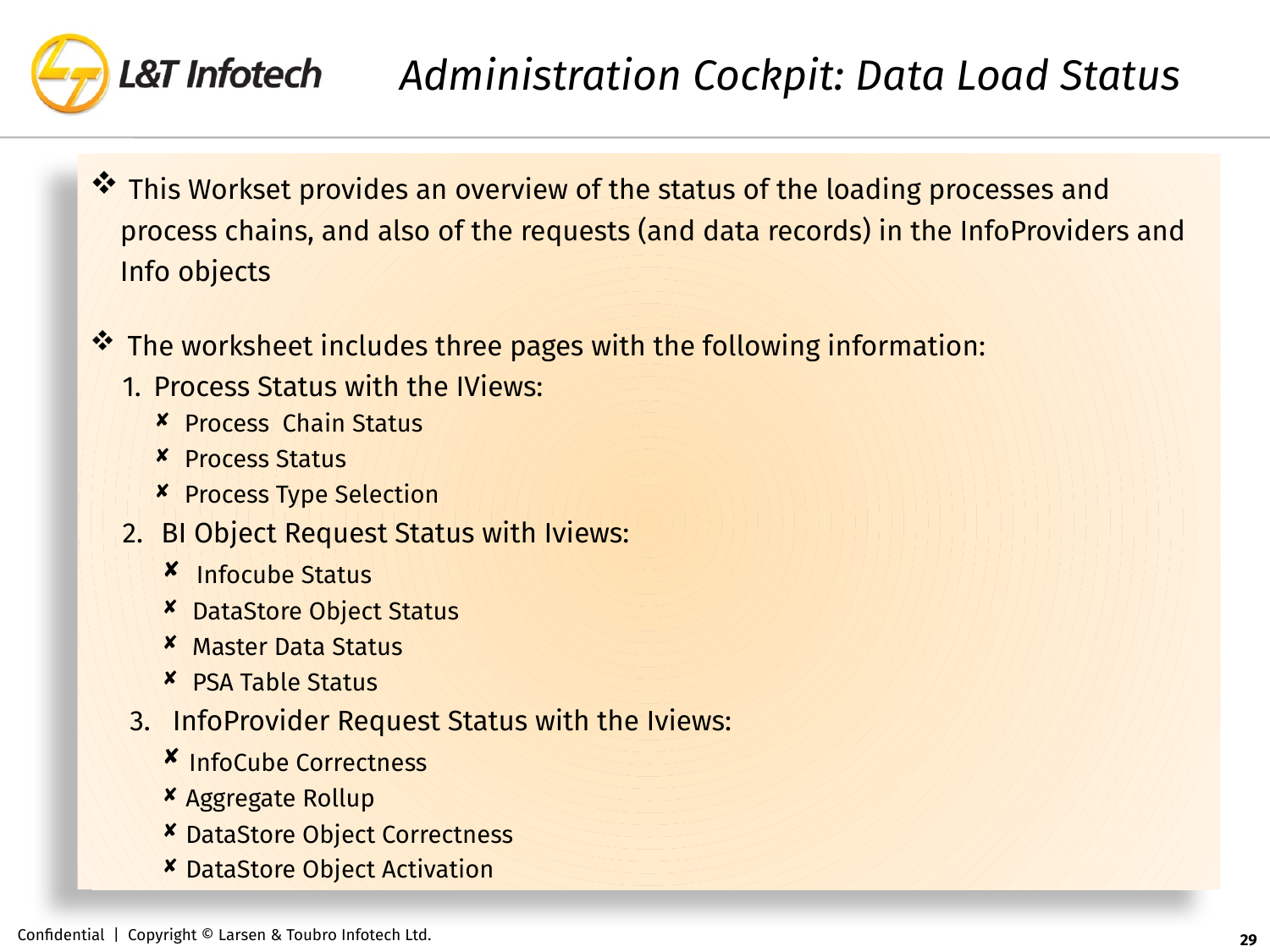

# Administration Cockpit: Data Load Status
 This Workset provides an overview of the status of the loading processes and  process chains, and also of the requests (and data records) in the InfoProviders and Info objects
 The worksheet includes three pages with the following information:
Process Status with the IViews:
  Process  Chain Status
  Process Status
  Process Type Selection
BI Object Request Status with Iviews:
  Infocube Status
  DataStore Object Status
  Master Data Status
  PSA Table Status
 3.   InfoProvider Request Status with the Iviews:
 InfoCube Correctness
 Aggregate Rollup
 DataStore Object Correctness
 DataStore Object Activation
Confidential  |  Copyright © Larsen & Toubro Infotech Ltd.
29